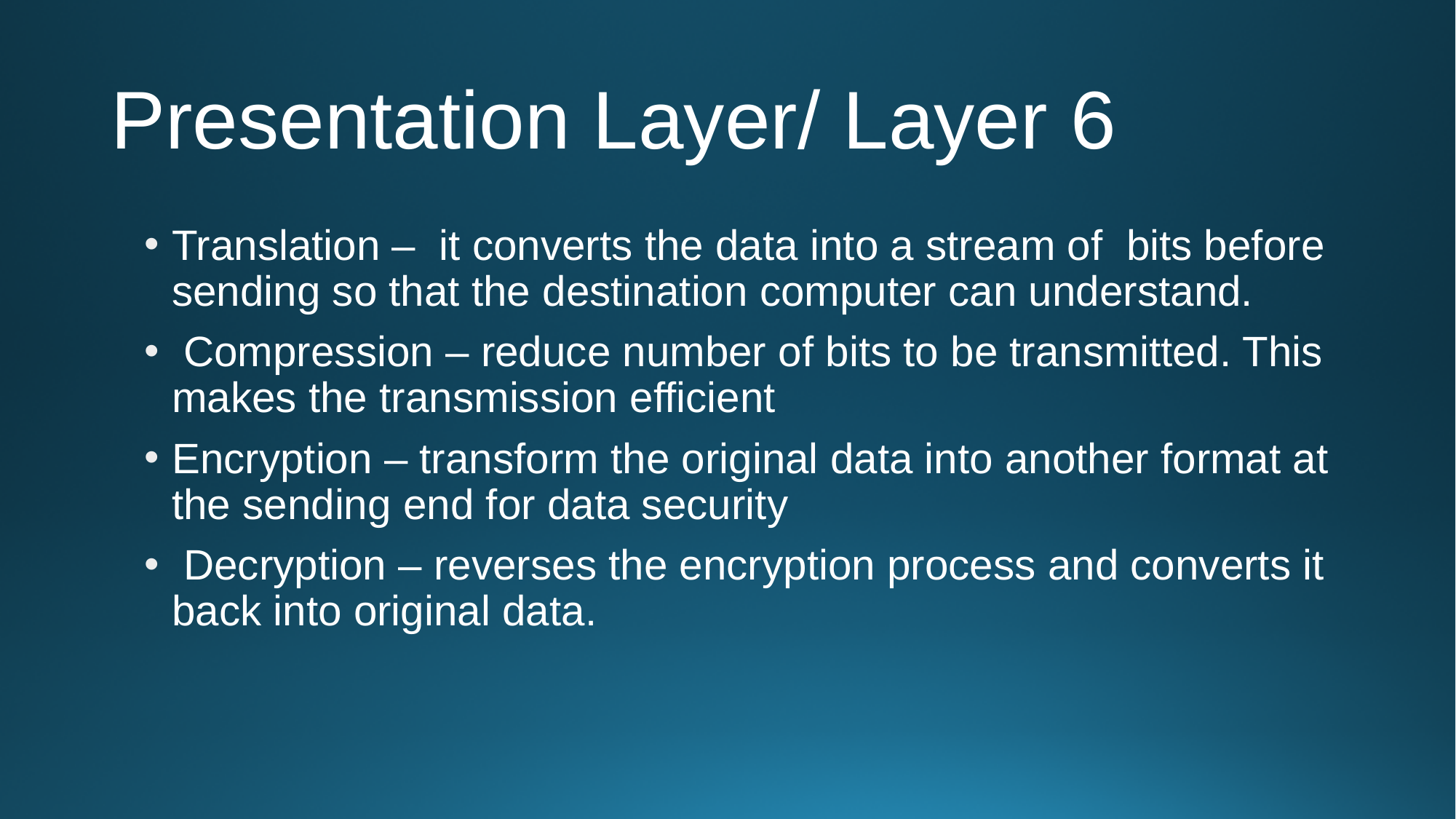

# Presentation Layer/ Layer 6
Translation –  it converts the data into a stream of  bits before sending so that the destination computer can understand.
 Compression – reduce number of bits to be transmitted. This makes the transmission efficient
Encryption – transform the original data into another format at the sending end for data security
 Decryption – reverses the encryption process and converts it back into original data.